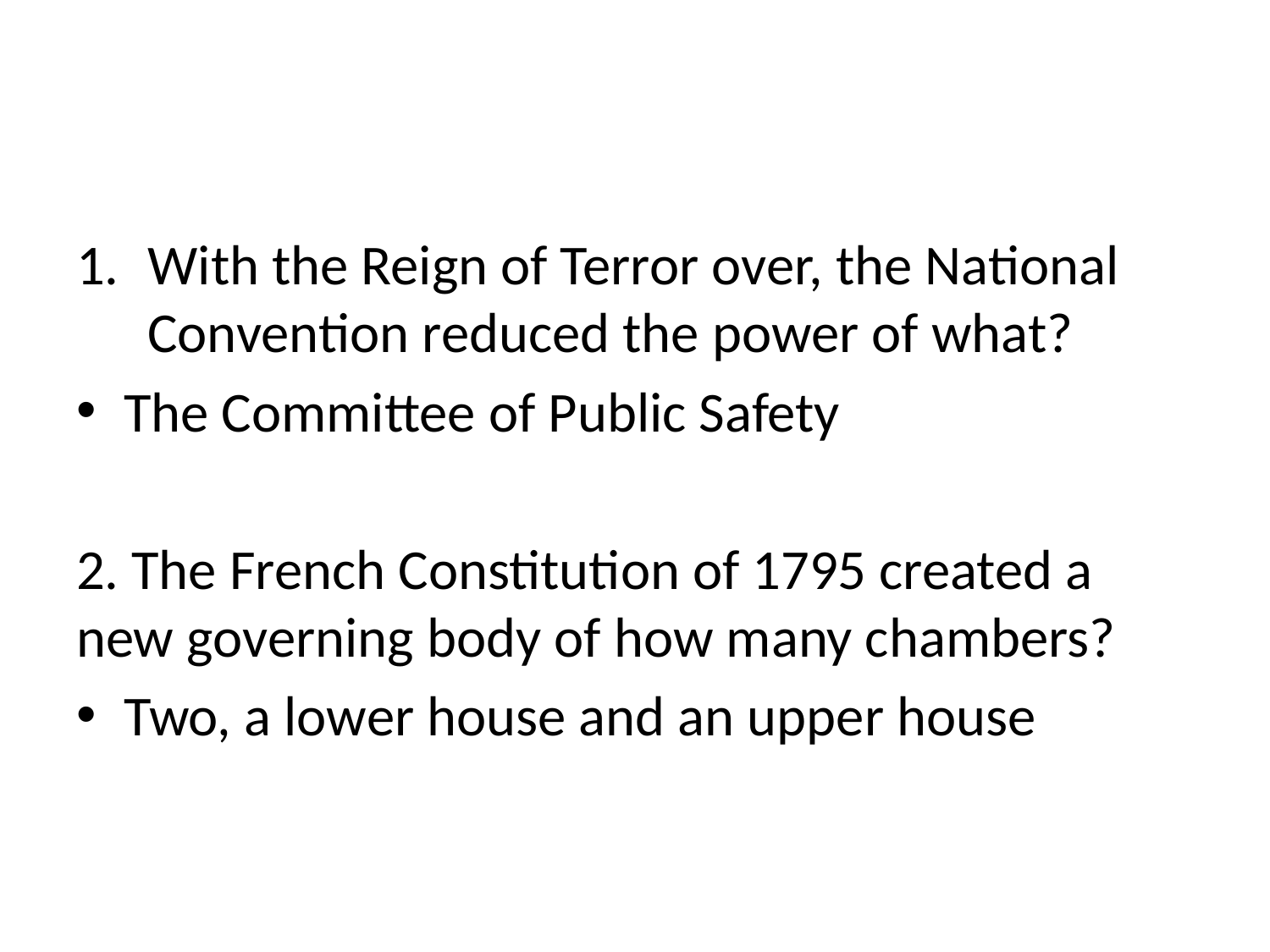

#
With the Reign of Terror over, the National Convention reduced the power of what?
The Committee of Public Safety

2. The French Constitution of 1795 created a new governing body of how many chambers?
Two, a lower house and an upper house